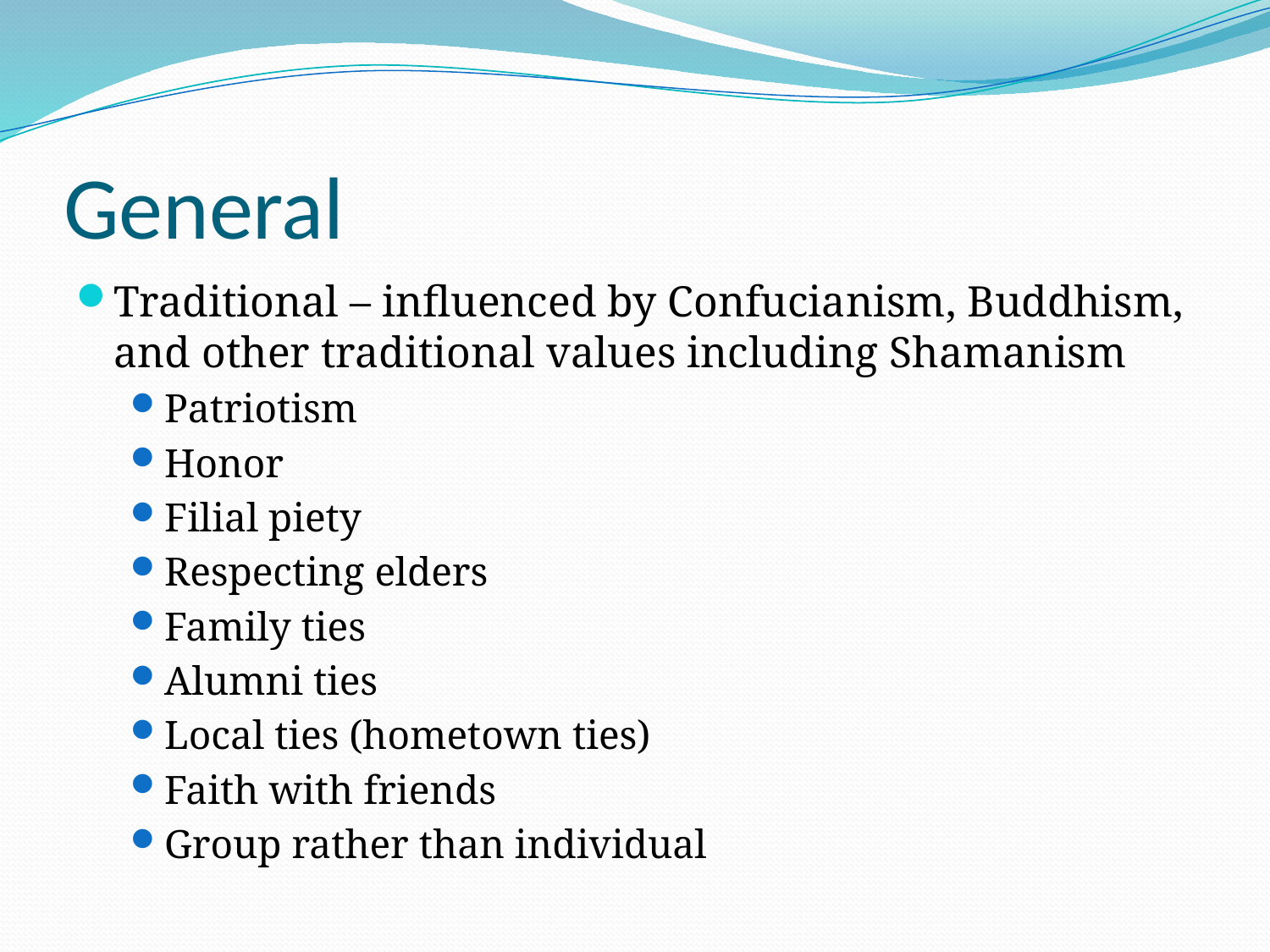

# General
Traditional – influenced by Confucianism, Buddhism, and other traditional values including Shamanism
Patriotism
Honor
Filial piety
Respecting elders
Family ties
Alumni ties
Local ties (hometown ties)
Faith with friends
Group rather than individual